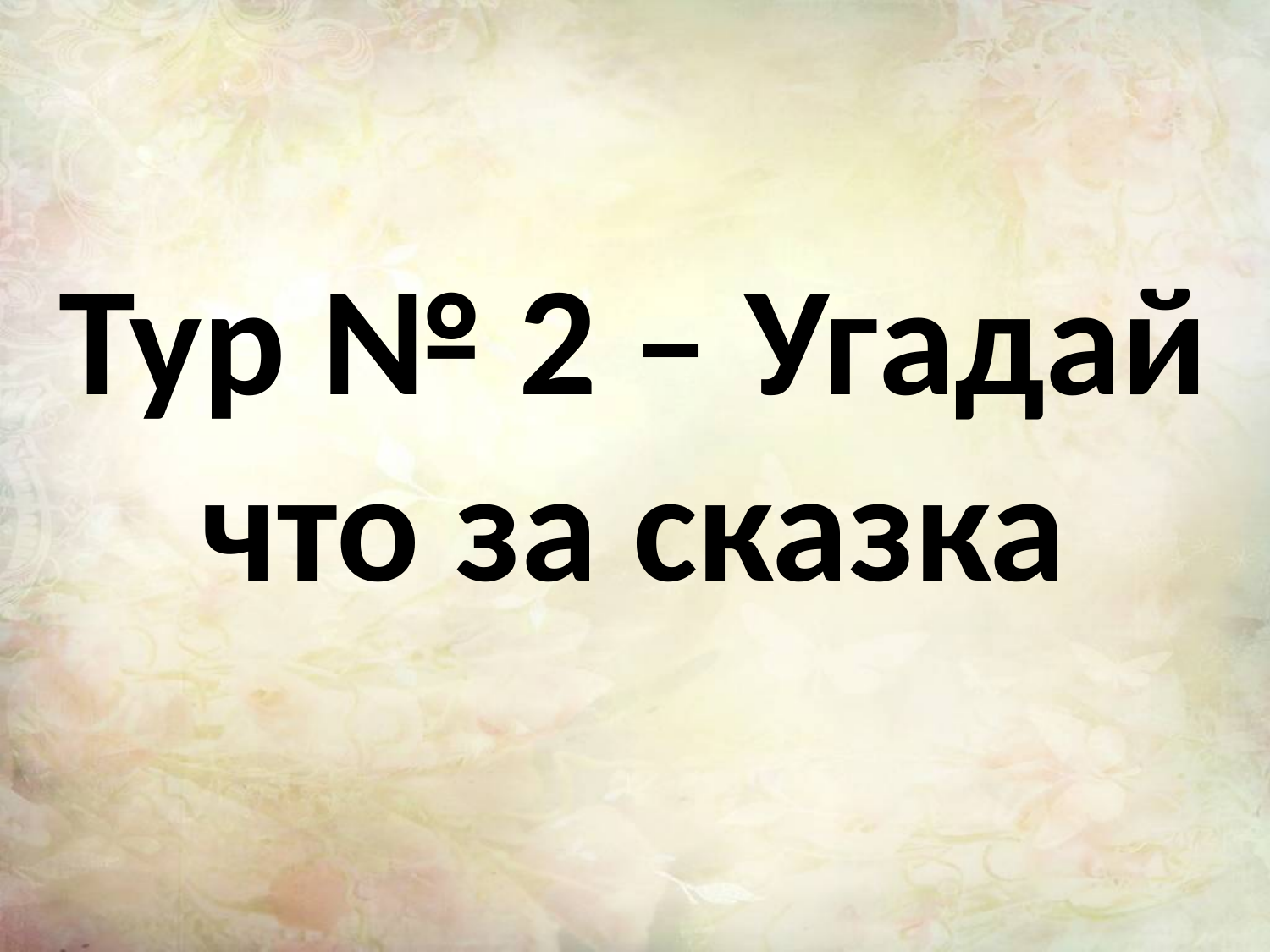

Тур № 2 – Угадай что за сказка